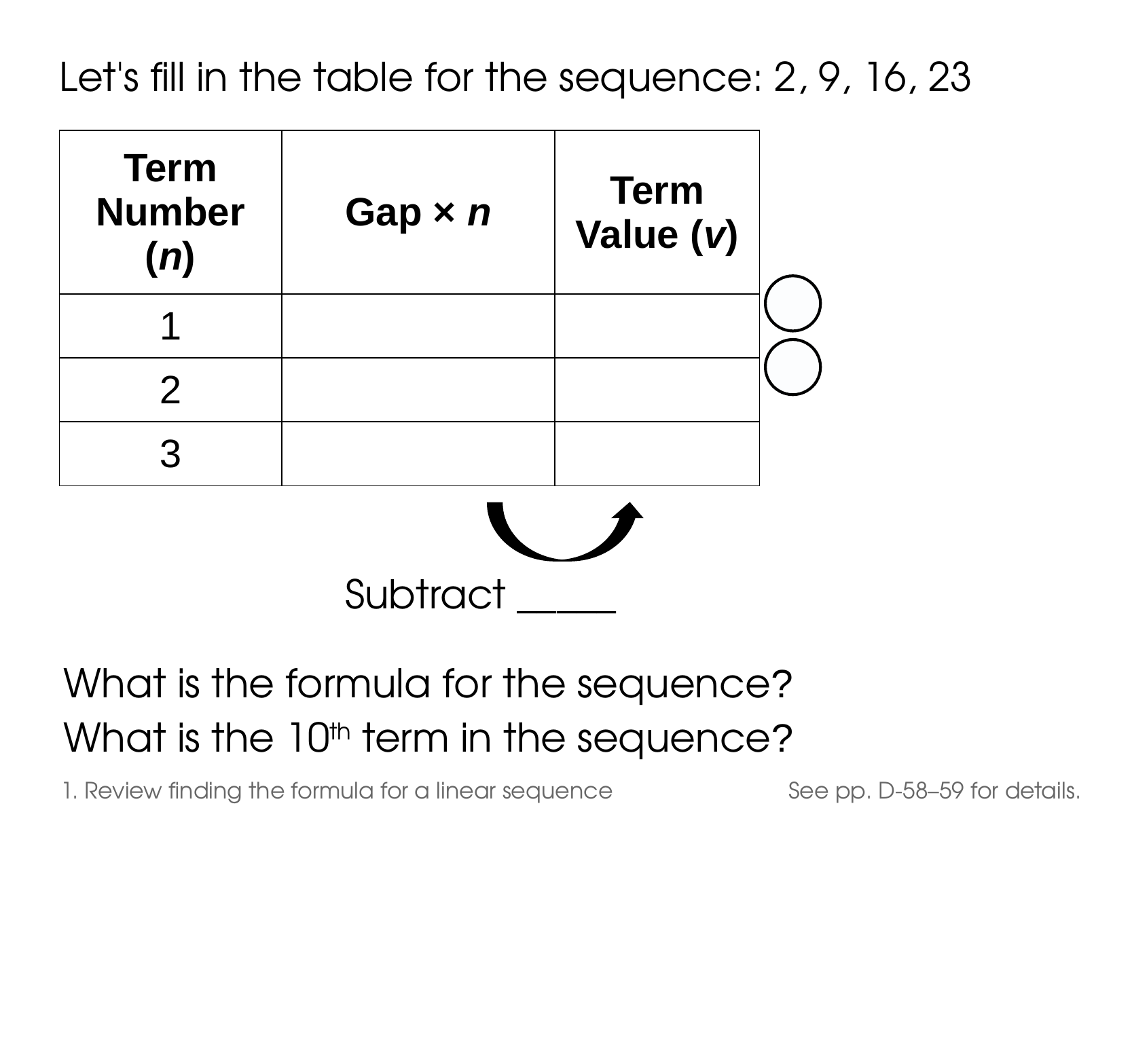

Let's fill in the table for the sequence: 2, 9, 16, 23
| Term Number (n) | Gap × n | Term Value (v) |
| --- | --- | --- |
| 1 |  |  |
| 2 |  |  |
| 3 |  |  |

Subtract _____
What is the formula for the sequence?
What is the 10th term in the sequence?
1. Review finding the formula for a linear sequence
See pp. D-58–59 for details.